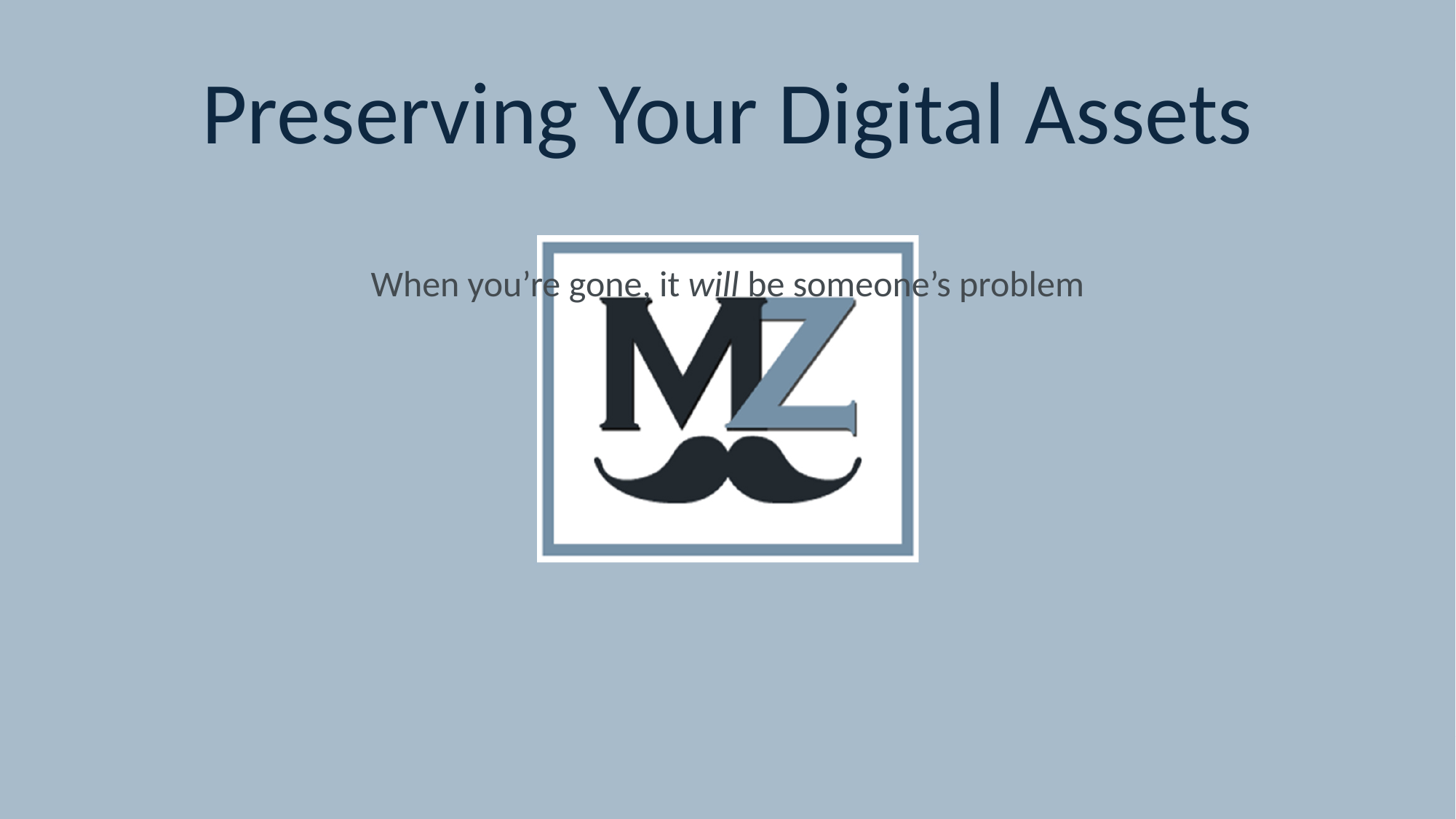

# Preserving Your Digital Assets
When you’re gone, it will be someone’s problem